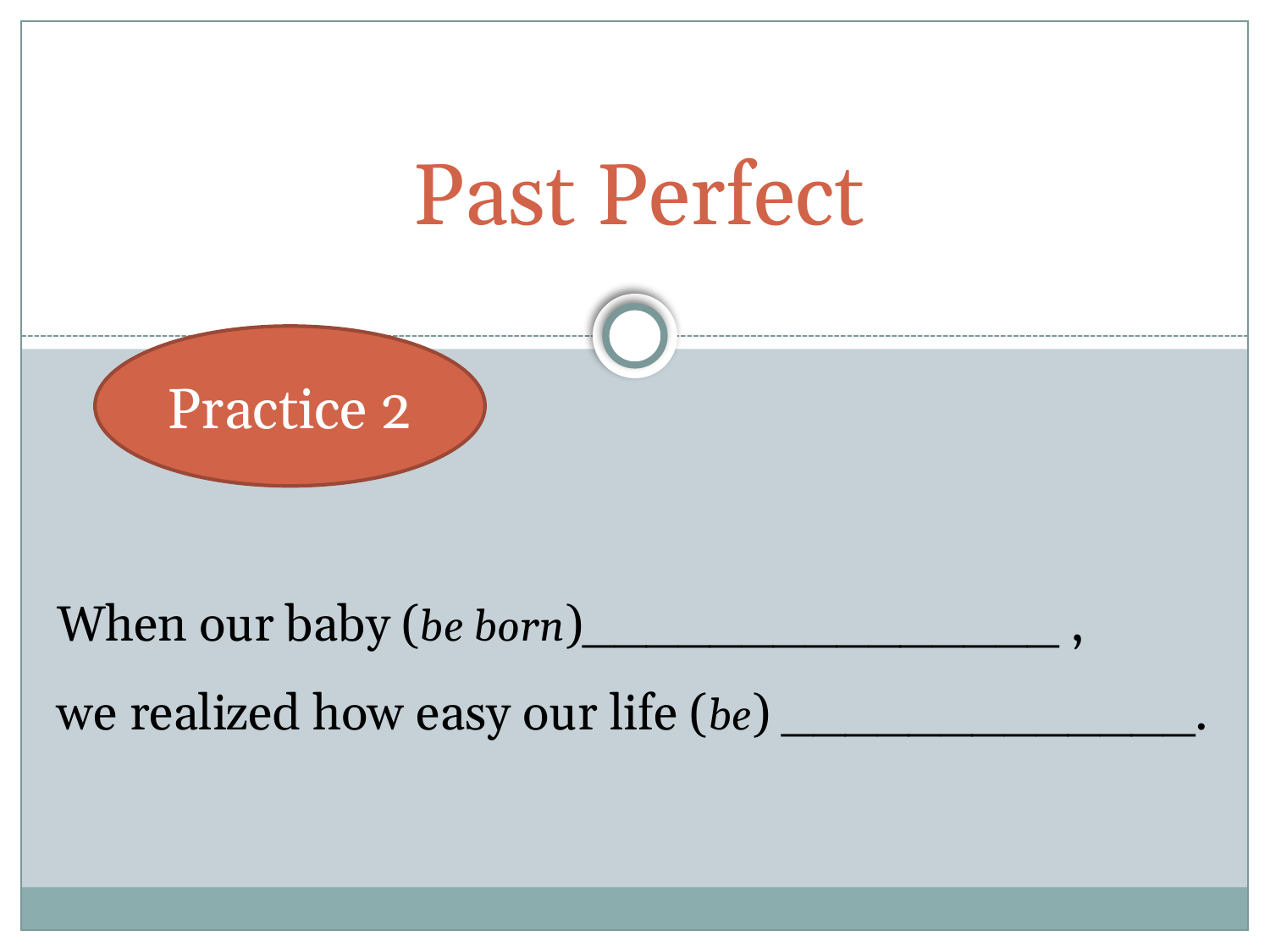

# Past Perfect
Practice 2

When our baby (be born)_______________ ,
we realized how easy our life (be) _____________.